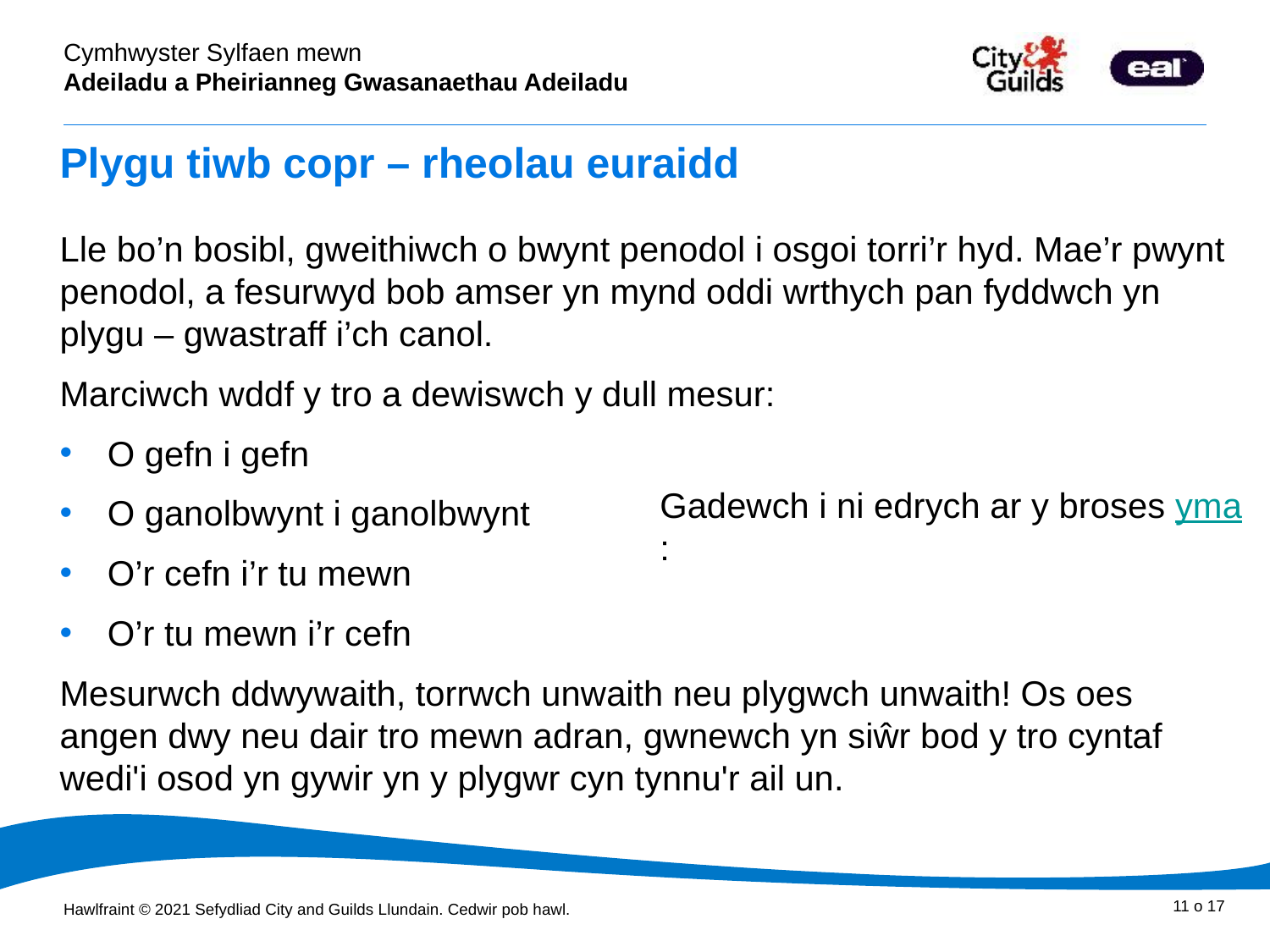

# Plygu tiwb copr – rheolau euraidd
Lle bo’n bosibl, gweithiwch o bwynt penodol i osgoi torri’r hyd. Mae’r pwynt penodol, a fesurwyd bob amser yn mynd oddi wrthych pan fyddwch yn plygu – gwastraff i’ch canol.
Marciwch wddf y tro a dewiswch y dull mesur:
O gefn i gefn
O ganolbwynt i ganolbwynt
O’r cefn i’r tu mewn
O’r tu mewn i’r cefn
Mesurwch ddwywaith, torrwch unwaith neu plygwch unwaith! Os oes angen dwy neu dair tro mewn adran, gwnewch yn siŵr bod y tro cyntaf wedi'i osod yn gywir yn y plygwr cyn tynnu'r ail un.

Gadewch i ni edrych ar y broses yma: